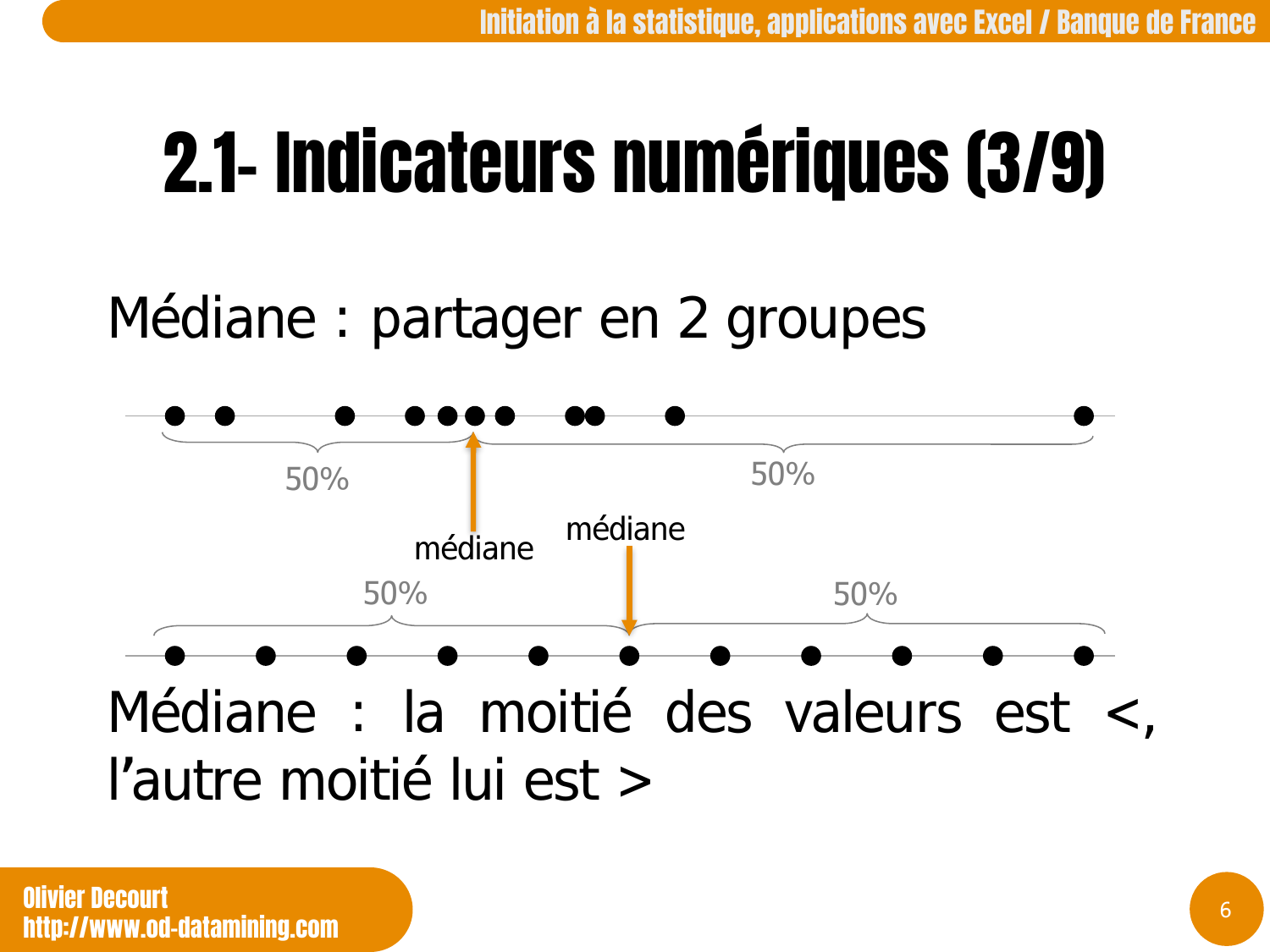

# 2.1- Indicateurs numériques (3/9)

Médiane : partager en 2 groupes

Médiane : la moitié des valeurs est <, l’autre moitié lui est >

50%
50%
médiane
médiane
50%
50%